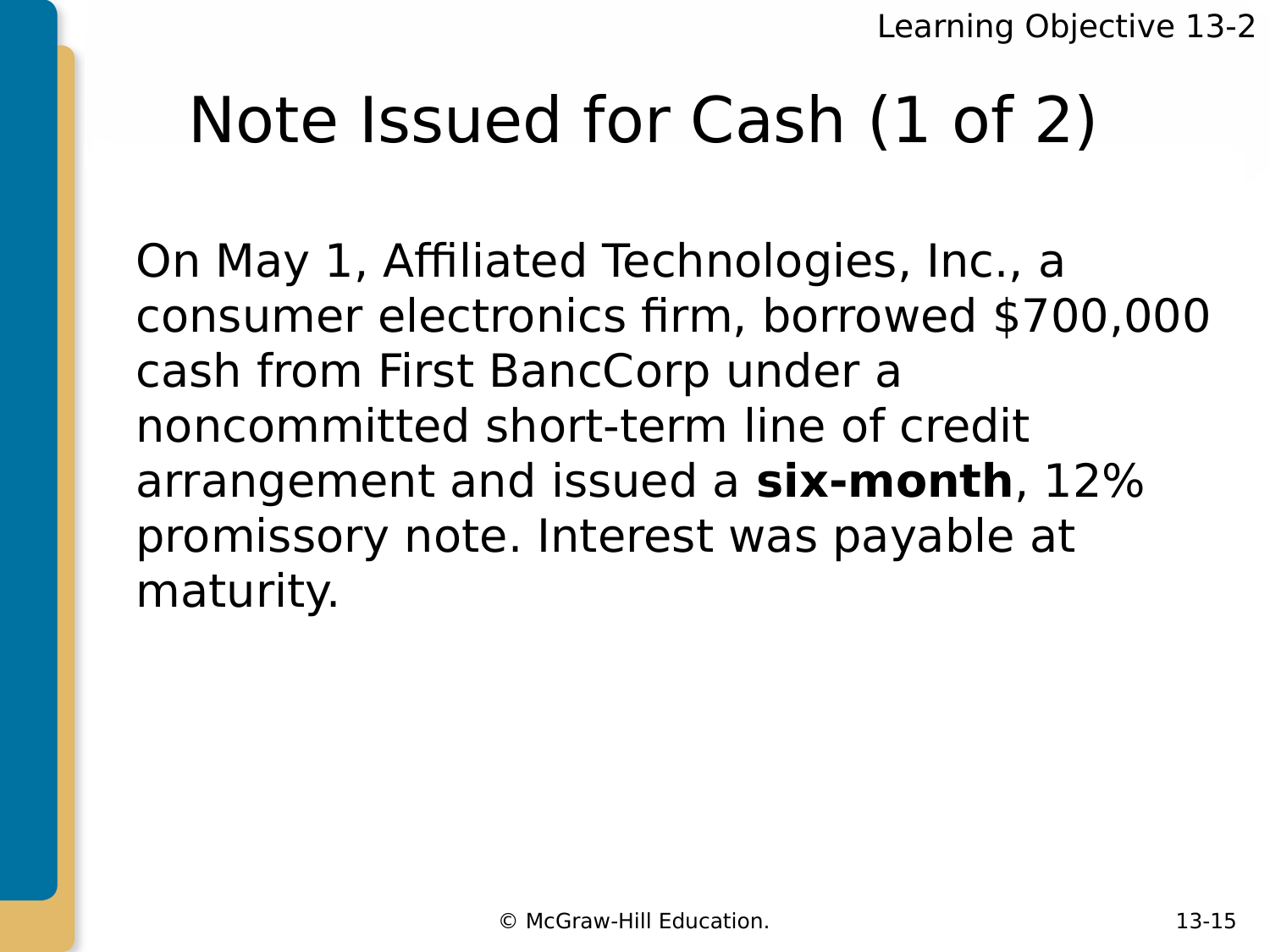

Learning Objective 13-2
# Note Issued for Cash (1 of 2)
On May 1, Affiliated Technologies, Inc., a consumer electronics firm, borrowed $700,000 cash from First BancCorp under a noncommitted short-term line of credit arrangement and issued a six-month, 12% promissory note. Interest was payable at maturity.